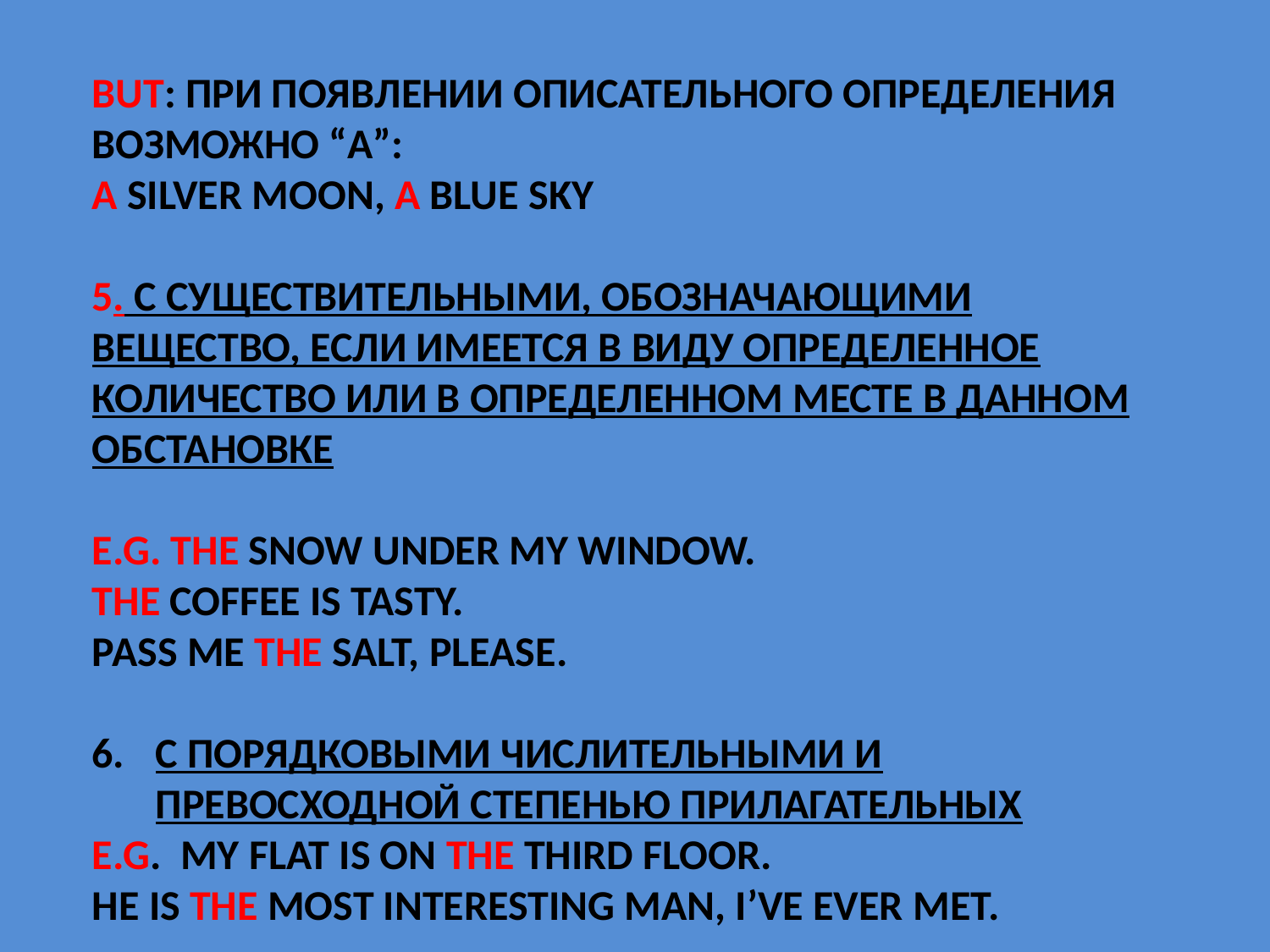

But: при появлении описательного определения возможно “a”:
A silver Moon, a blue sky

5. C существительными, обозначающими вещество, если имеется в виду определенное количество или в определенном месте в данном обстановке

E.G. The snow under my window.
The coffee is tasty.
Pass me the salt, please.

С порядковыми числительными и превосходной степенью прилагательных
E.G.  My flat is on the third floor.
He is the most interesting man, I’ve ever met.